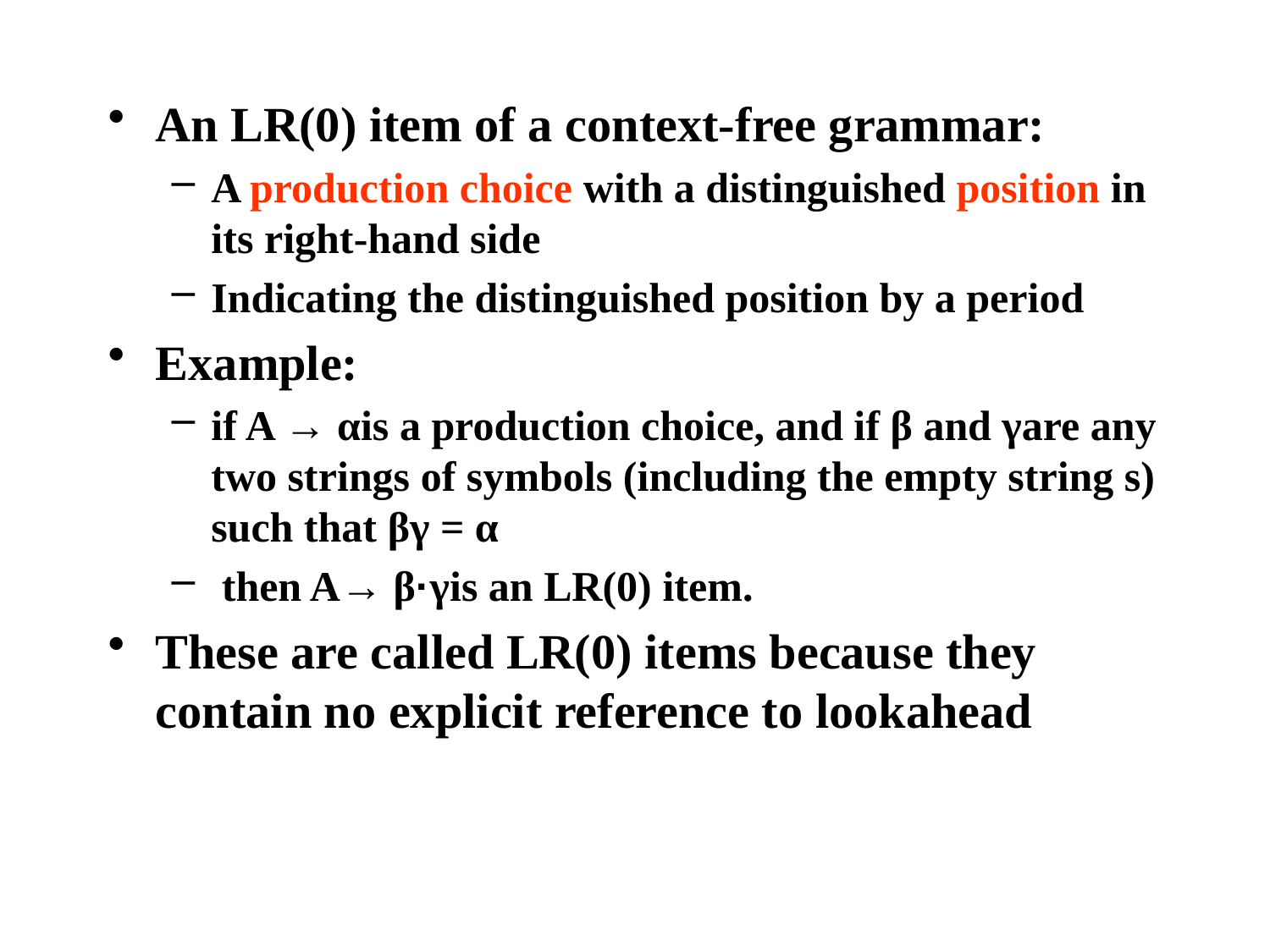

An LR(0) item of a context-free grammar:
A production choice with a distinguished position in its right-hand side
Indicating the distinguished position by a period
Example:
if A → αis a production choice, and if β and γare any two strings of symbols (including the empty string s) such that βγ = α
 then A→ β·γis an LR(0) item.
These are called LR(0) items because they contain no explicit reference to lookahead